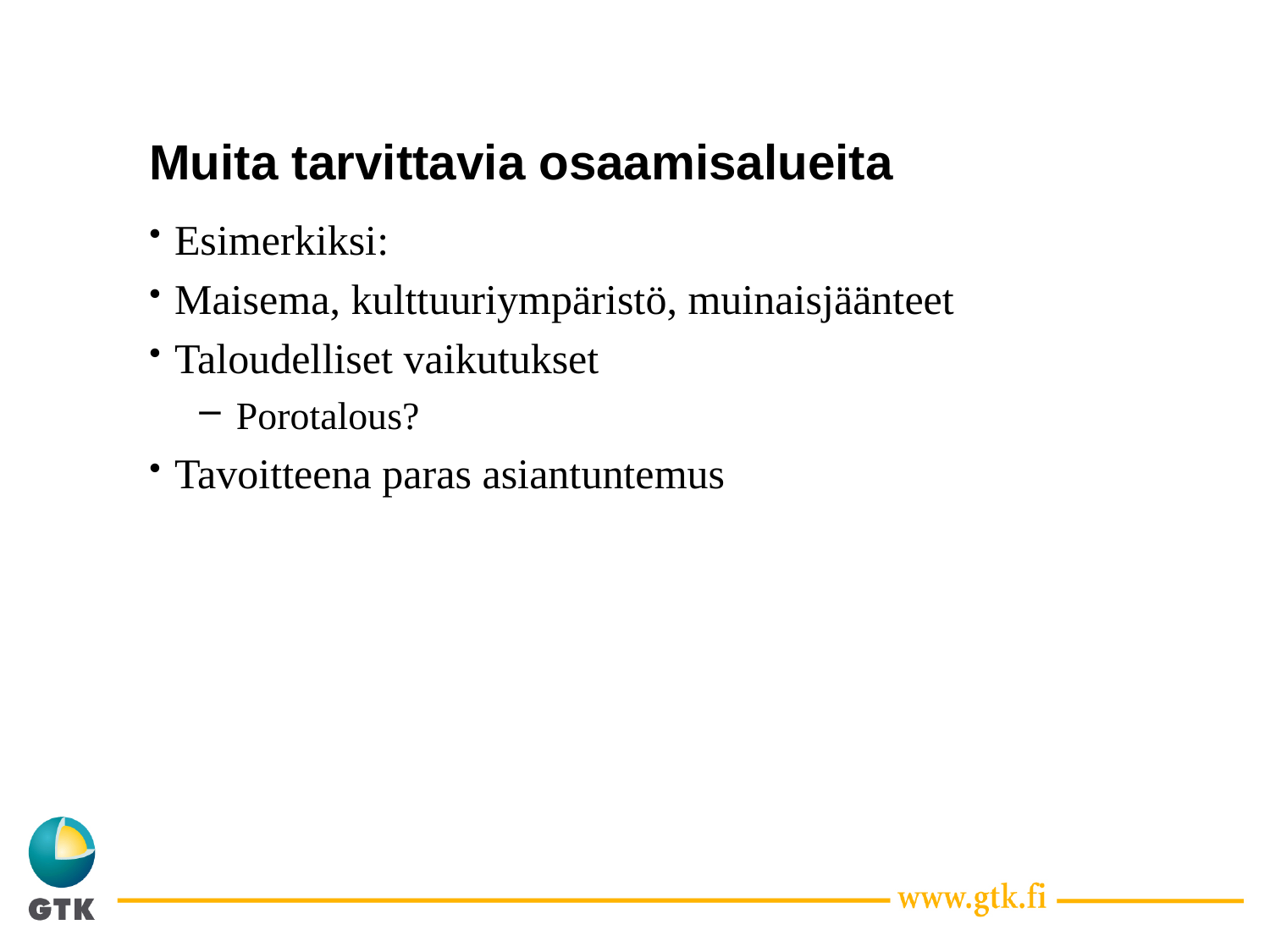

# Muita tarvittavia osaamisalueita
Esimerkiksi:
Maisema, kulttuuriympäristö, muinaisjäänteet
Taloudelliset vaikutukset
Porotalous?
Tavoitteena paras asiantuntemus